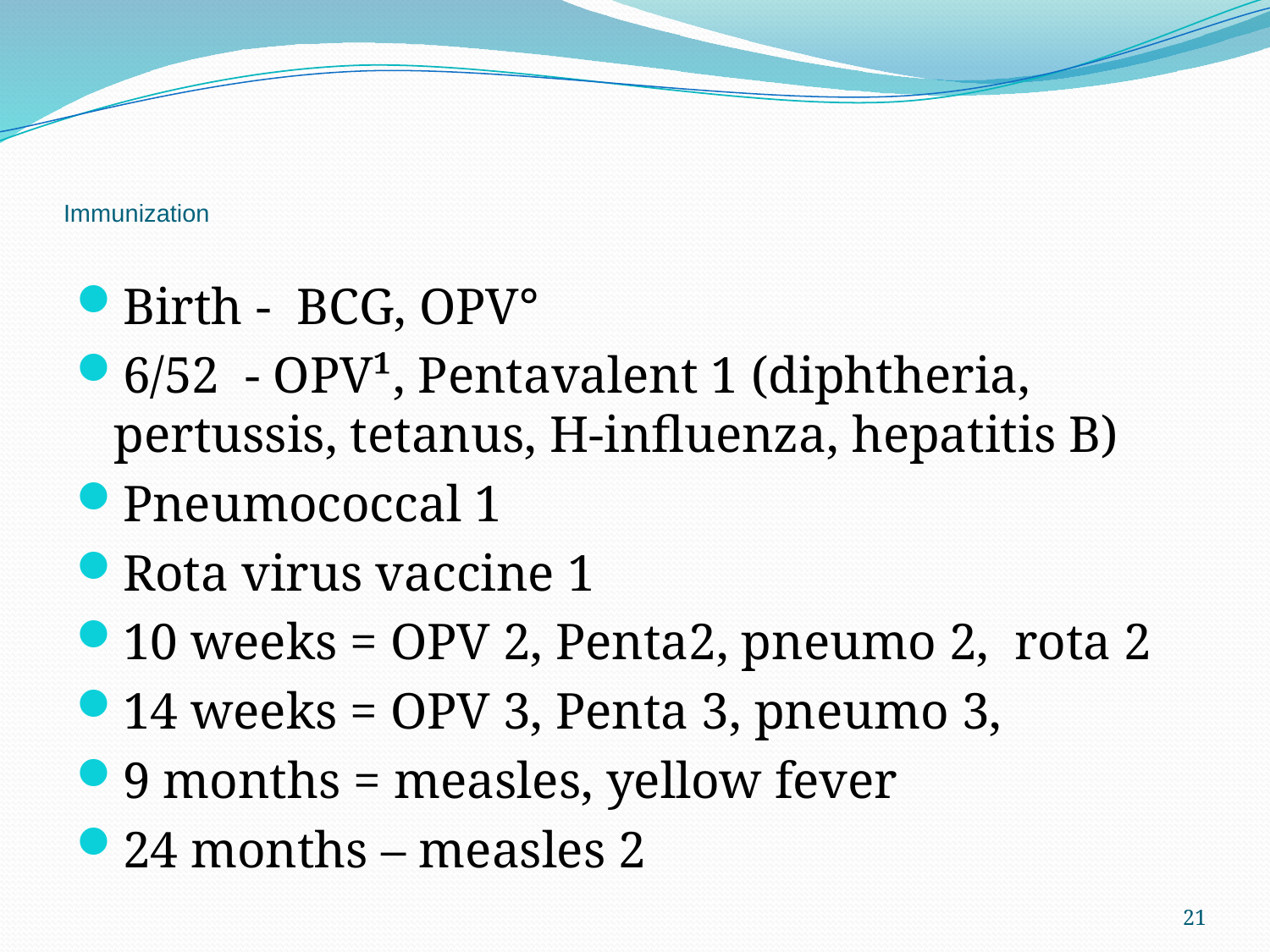

# Immunization
Birth -  BCG, OPV°
6/52  - OPV¹, Pentavalent 1 (diphtheria, pertussis, tetanus, H-influenza, hepatitis B)
Pneumococcal 1
Rota virus vaccine 1
10 weeks = OPV 2, Penta2, pneumo 2,  rota 2
14 weeks = OPV 3, Penta 3, pneumo 3,
9 months = measles, yellow fever
24 months – measles 2
21